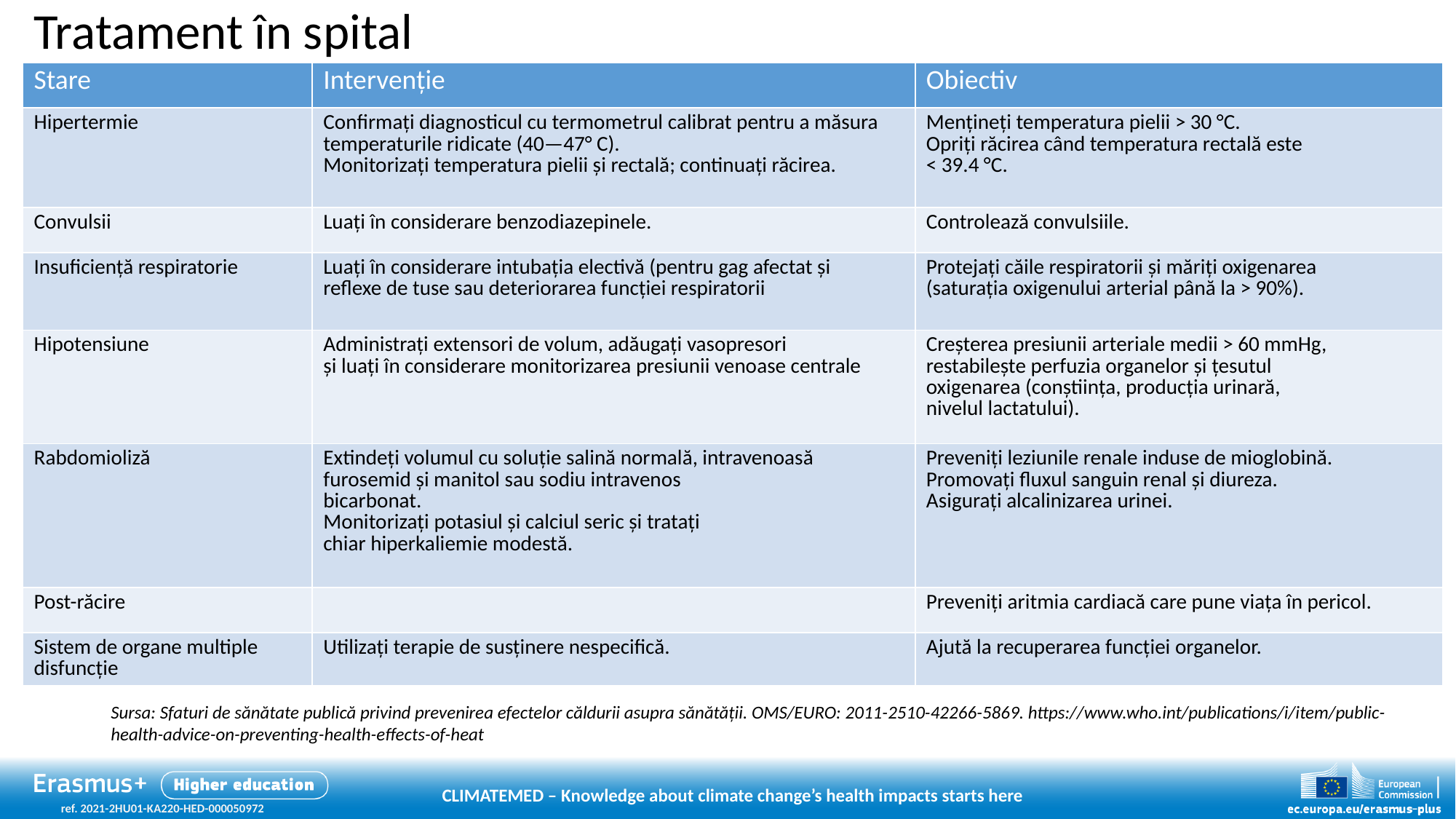

# Tratament în spital
| Stare | Intervenție | Obiectiv |
| --- | --- | --- |
| Hipertermie | Confirmați diagnosticul cu termometrul calibrat pentru a măsura temperaturile ridicate (40—47° C). Monitorizați temperatura pielii și rectală; continuați răcirea. | Menţineţi temperatura pielii > 30 °C. Opriți răcirea când temperatura rectală este < 39.4 °C. |
| Convulsii | Luați în considerare benzodiazepinele. | Controlează convulsiile. |
| Insuficiență respiratorie | Luați în considerare intubația electivă (pentru gag afectat și reflexe de tuse sau deteriorarea funcției respiratorii | Protejați căile respiratorii și măriți oxigenarea (saturația oxigenului arterial până la > 90%). |
| Hipotensiune | Administrați extensori de volum, adăugați vasopresori și luați în considerare monitorizarea presiunii venoase centrale | Creșterea presiunii arteriale medii > 60 mmHg, restabilește perfuzia organelor și țesutul oxigenarea (conștiința, producția urinară, nivelul lactatului). |
| Rabdomioliză | Extindeți volumul cu soluție salină normală, intravenoasă furosemid și manitol sau sodiu intravenos bicarbonat. Monitorizați potasiul și calciul seric și tratați chiar hiperkaliemie modestă. | Preveniți leziunile renale induse de mioglobină. Promovați fluxul sanguin renal și diureza. Asigurați alcalinizarea urinei. |
| Post-răcire |  | Preveniți aritmia cardiacă care pune viața în pericol. |
| Sistem de organe multiple disfuncție | Utilizați terapie de susținere nespecifică. | Ajută la recuperarea funcției organelor. |
Sursa: Sfaturi de sănătate publică privind prevenirea efectelor căldurii asupra sănătății. OMS/EURO: 2011-2510-42266-5869. https://www.who.int/publications/i/item/public-health-advice-on-preventing-health-effects-of-heat